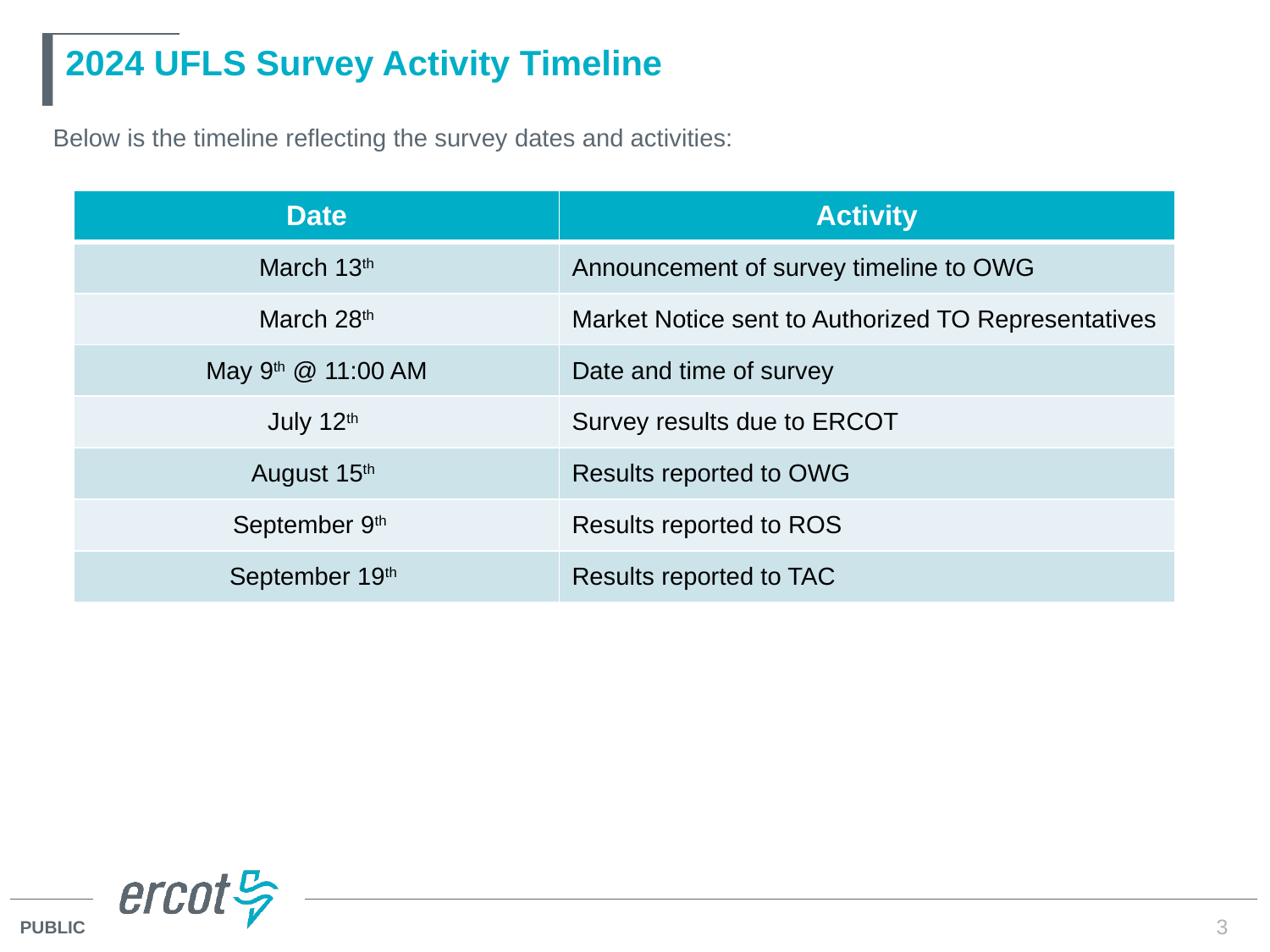

# 2024 UFLS Survey Activity Timeline
Below is the timeline reflecting the survey dates and activities:

| Date | Activity |
| --- | --- |
| March 13th | Announcement of survey timeline to OWG |
| March 28th | Market Notice sent to Authorized TO Representatives |
| May 9th @ 11:00 AM | Date and time of survey |
| July 12th | Survey results due to ERCOT |
| August 15th | Results reported to OWG |
| September 9th | Results reported to ROS |
| September 19th | Results reported to TAC |
3